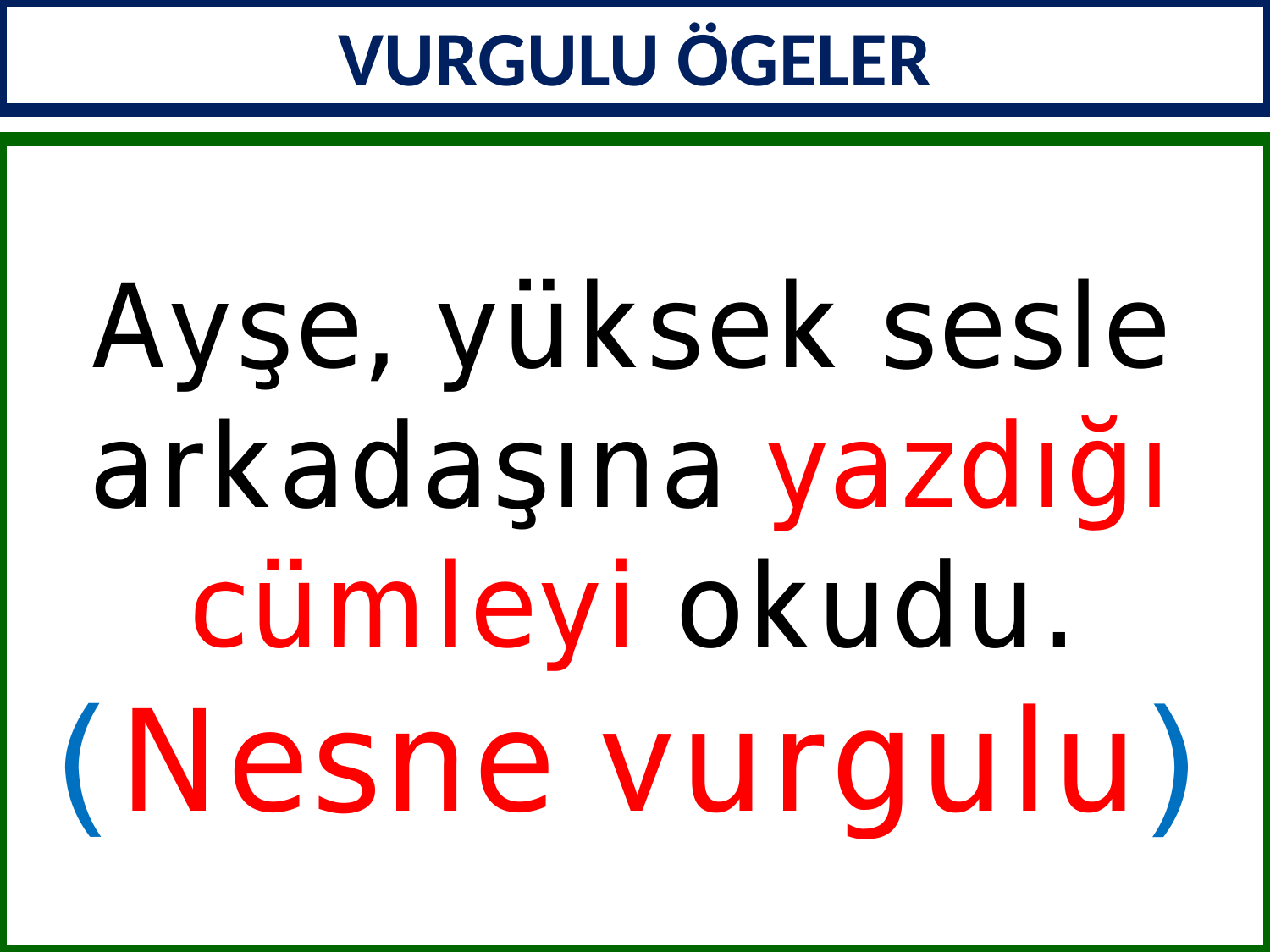

VURGULU ÖGELER
Ayşe, yüksek sesle arkadaşına yazdığı cümleyi okudu.
(Nesne vurgulu)